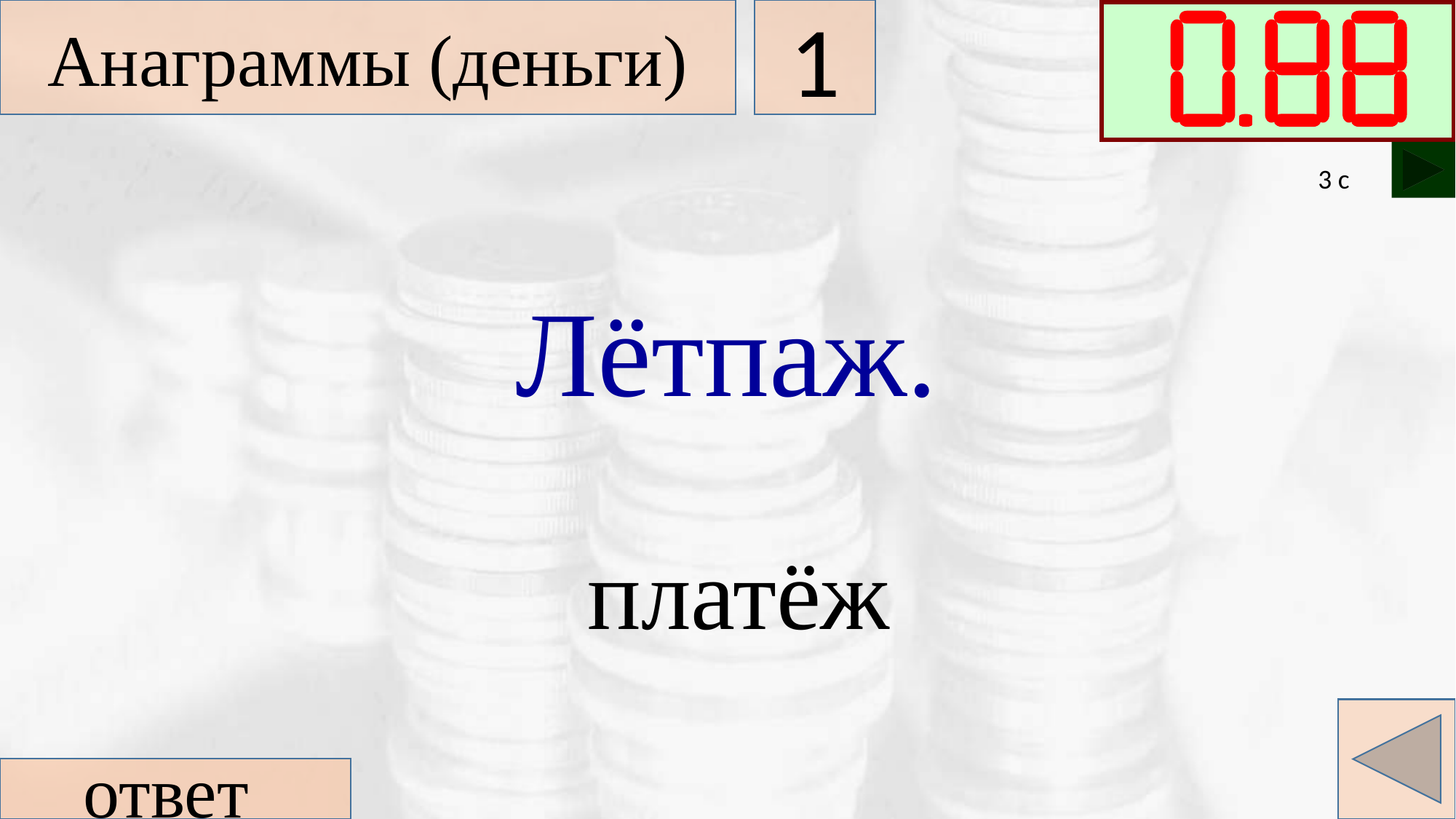

Анаграммы (деньги)
1

3 с
Лётпаж.
платёж

ответ